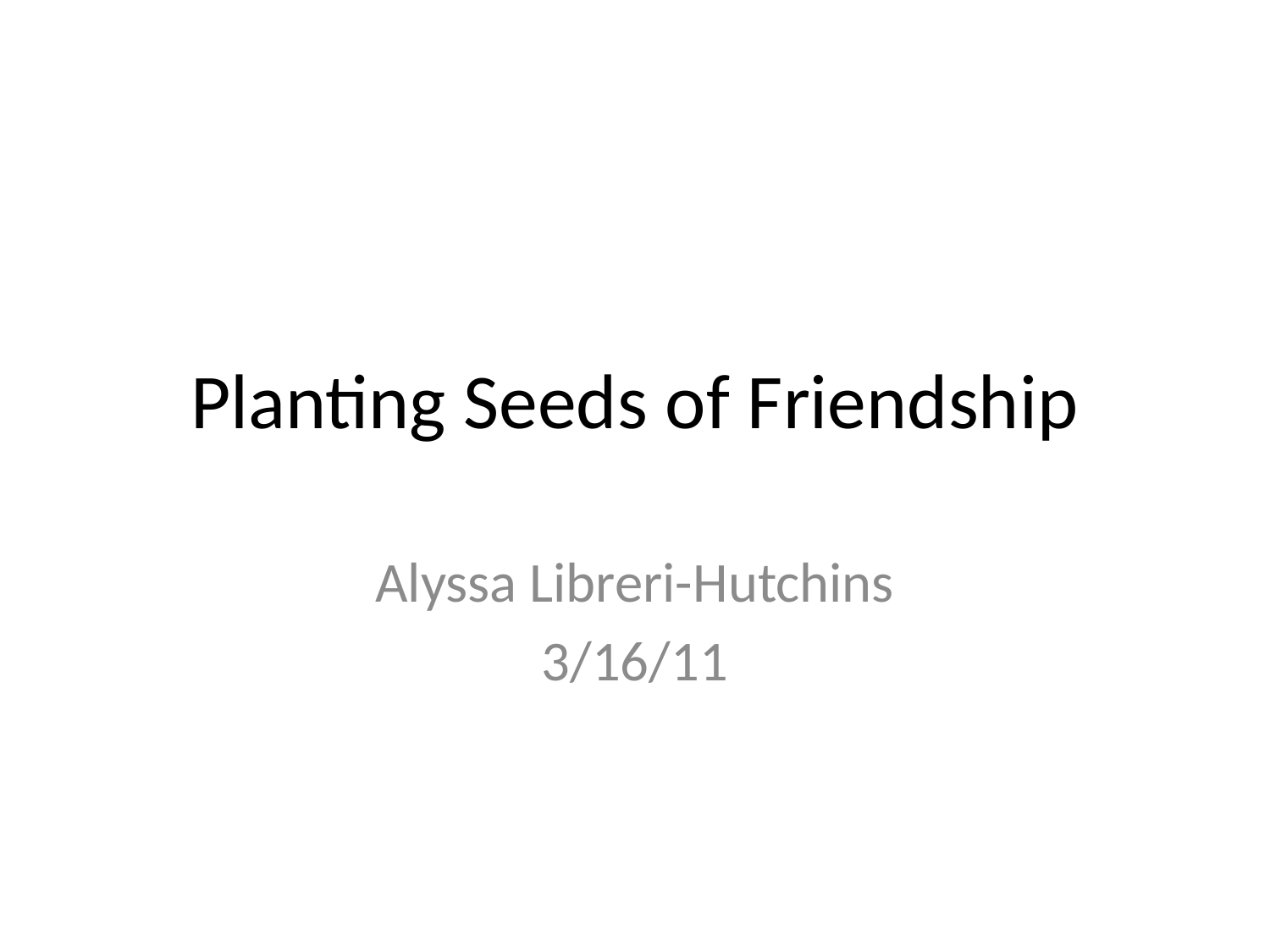

# Planting Seeds of Friendship
Alyssa Libreri-Hutchins
3/16/11